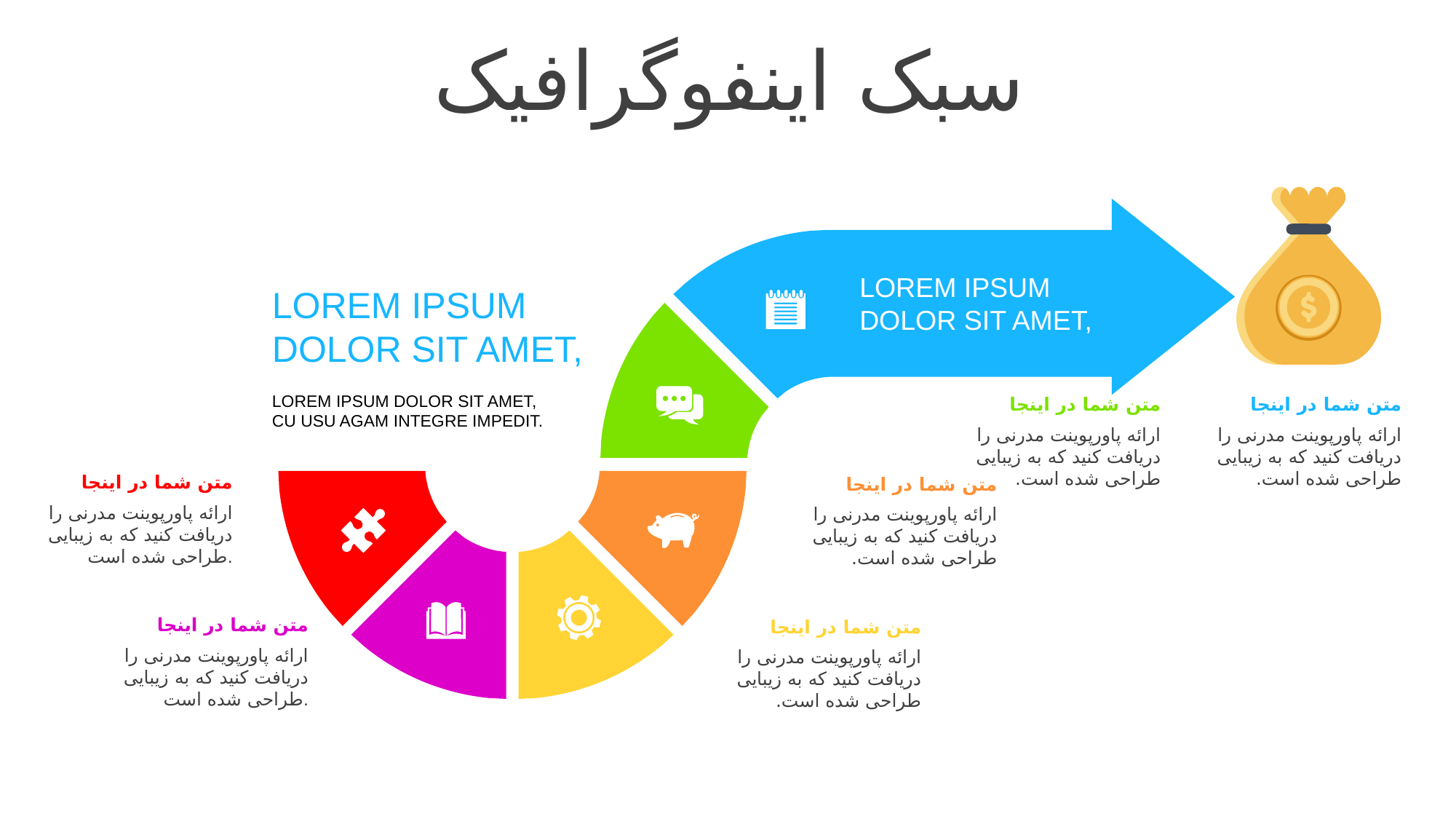

سبک اینفوگرافیک

LOREM IPSUM
DOLOR SIT AMET,
LOREM IPSUM
DOLOR SIT AMET,

LOREM IPSUM DOLOR SIT AMET,
CU USU AGAM INTEGRE IMPEDIT.

متن شما در اینجا
ارائه پاورپوینت مدرنی را دریافت کنید که به زیبایی طراحی شده است.
متن شما در اینجا
ارائه پاورپوینت مدرنی را دریافت کنید که به زیبایی طراحی شده است.
متن شما در اینجا
ارائه پاورپوینت مدرنی را دریافت کنید که به زیبایی طراحی شده است.
متن شما در اینجا
ارائه پاورپوینت مدرنی را دریافت کنید که به زیبایی طراحی شده است.

متن شما در اینجا
ارائه پاورپوینت مدرنی را دریافت کنید که به زیبایی طراحی شده است.
متن شما در اینجا
ارائه پاورپوینت مدرنی را دریافت کنید که به زیبایی طراحی شده است.